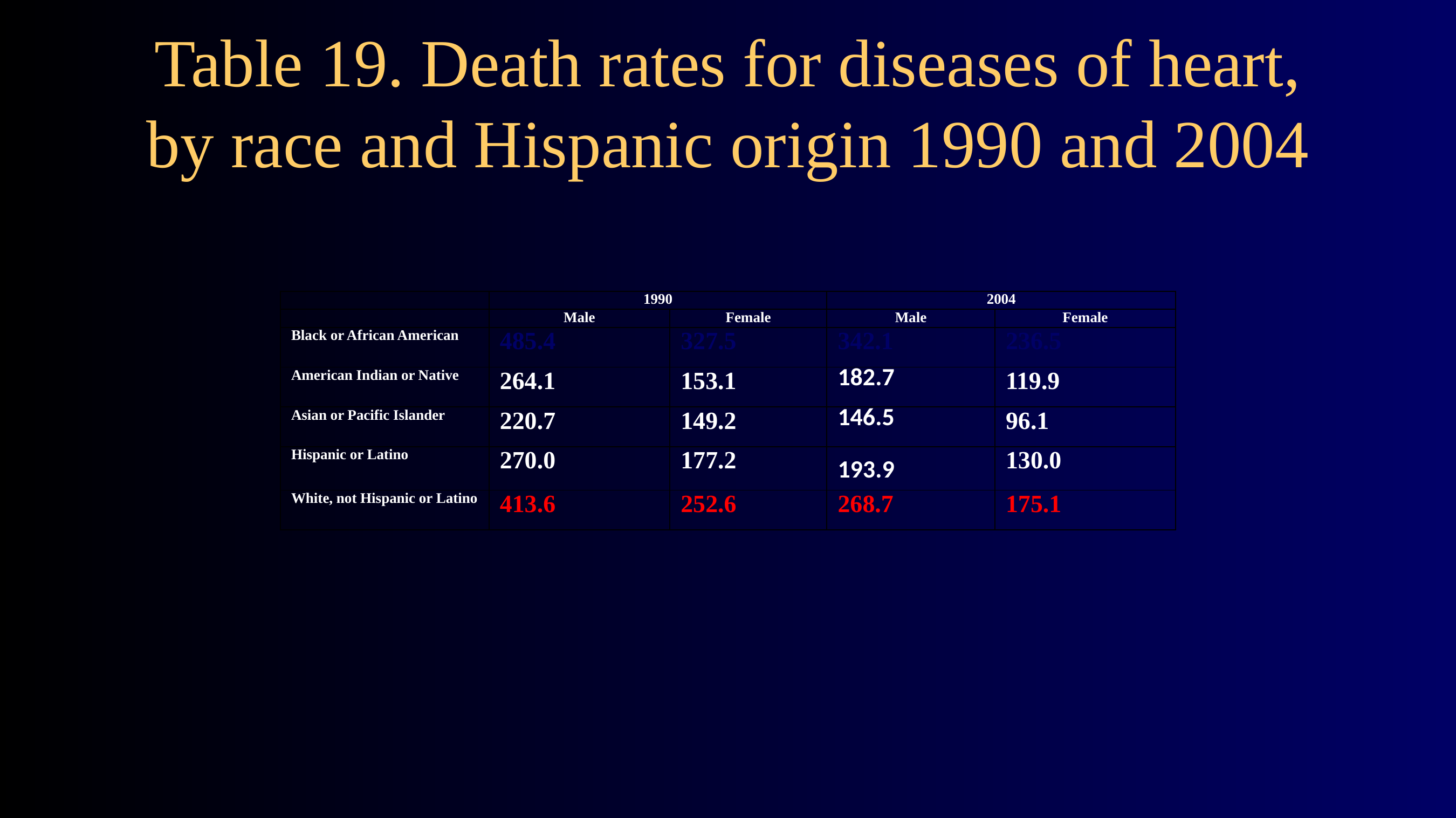

# Table 19. Death rates for diseases of heart, by race and Hispanic origin 1990 and 2004
|  | 1990 |  | 2004 |  |
| --- | --- | --- | --- | --- |
|  | Male | Female | Male | Female |
| Black or African American | 485.4 | 327.5 | 342.1 | 236.5 |
| American Indian or Native | 264.1 | 153.1 | 182.7 | 119.9 |
| Asian or Pacific Islander | 220.7 | 149.2 | 146.5 | 96.1 |
| Hispanic or Latino | 270.0 | 177.2 | 193.9 | 130.0 |
| White, not Hispanic or Latino | 413.6 | 252.6 | 268.7 | 175.1 |